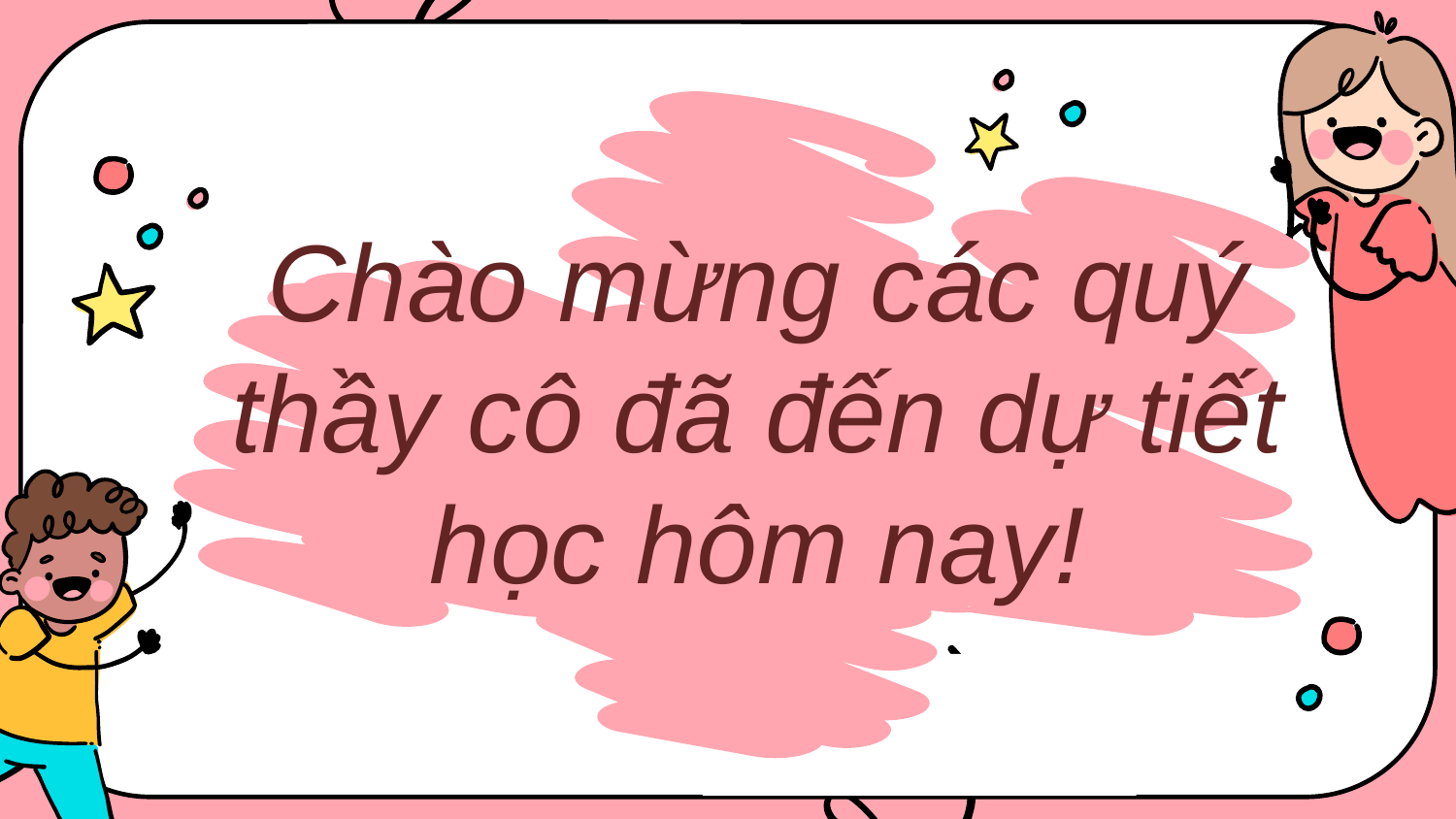

Chào mừng các quý thầy cô đã đến dự tiết học hôm nay!